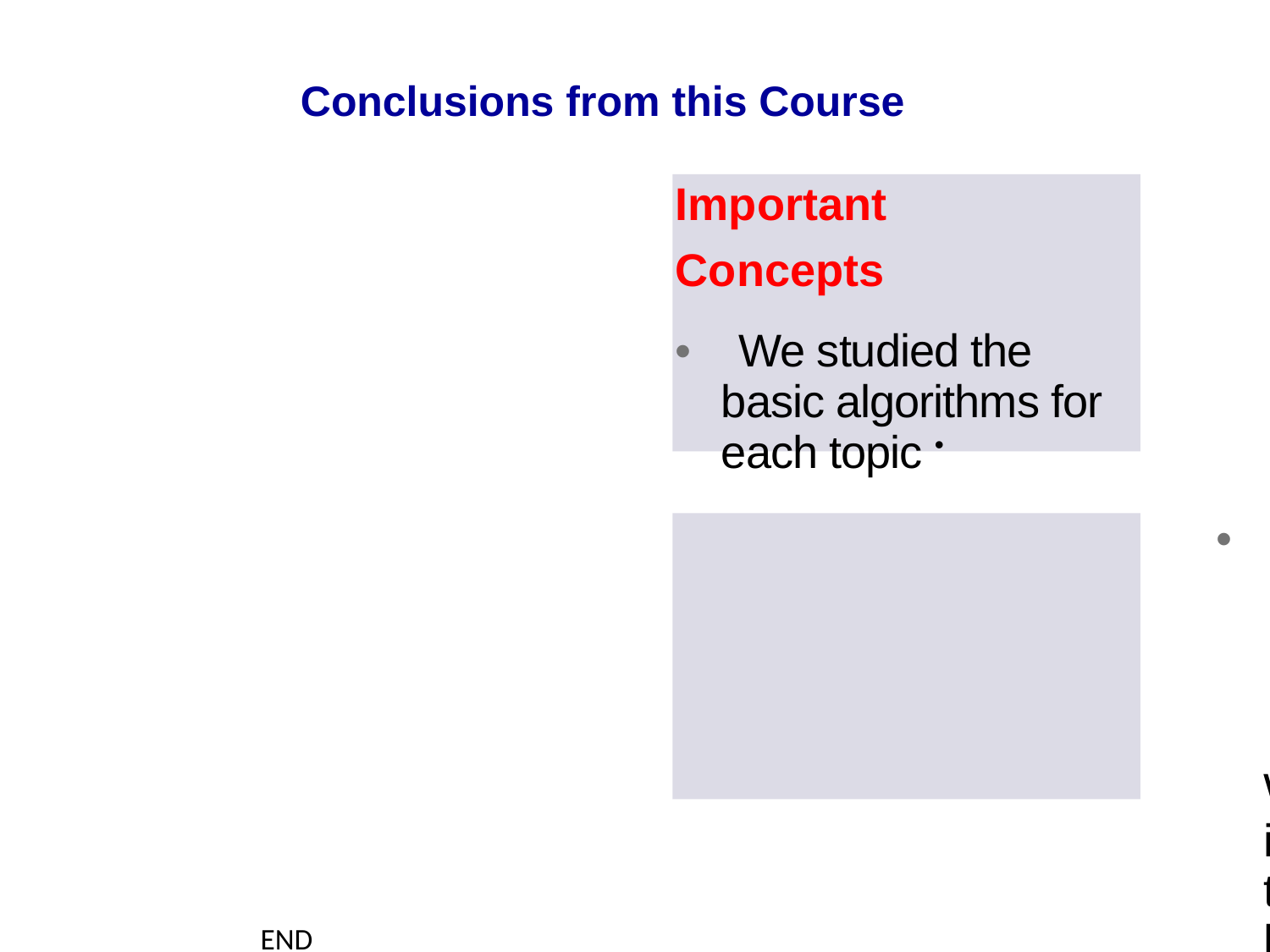

Conclusions from this Course
Important
Concepts
•    We studied the basic algorithms for each topic •
•    With evolution and growth of Bioinformatics, newer and better algorithms are now also available!
END